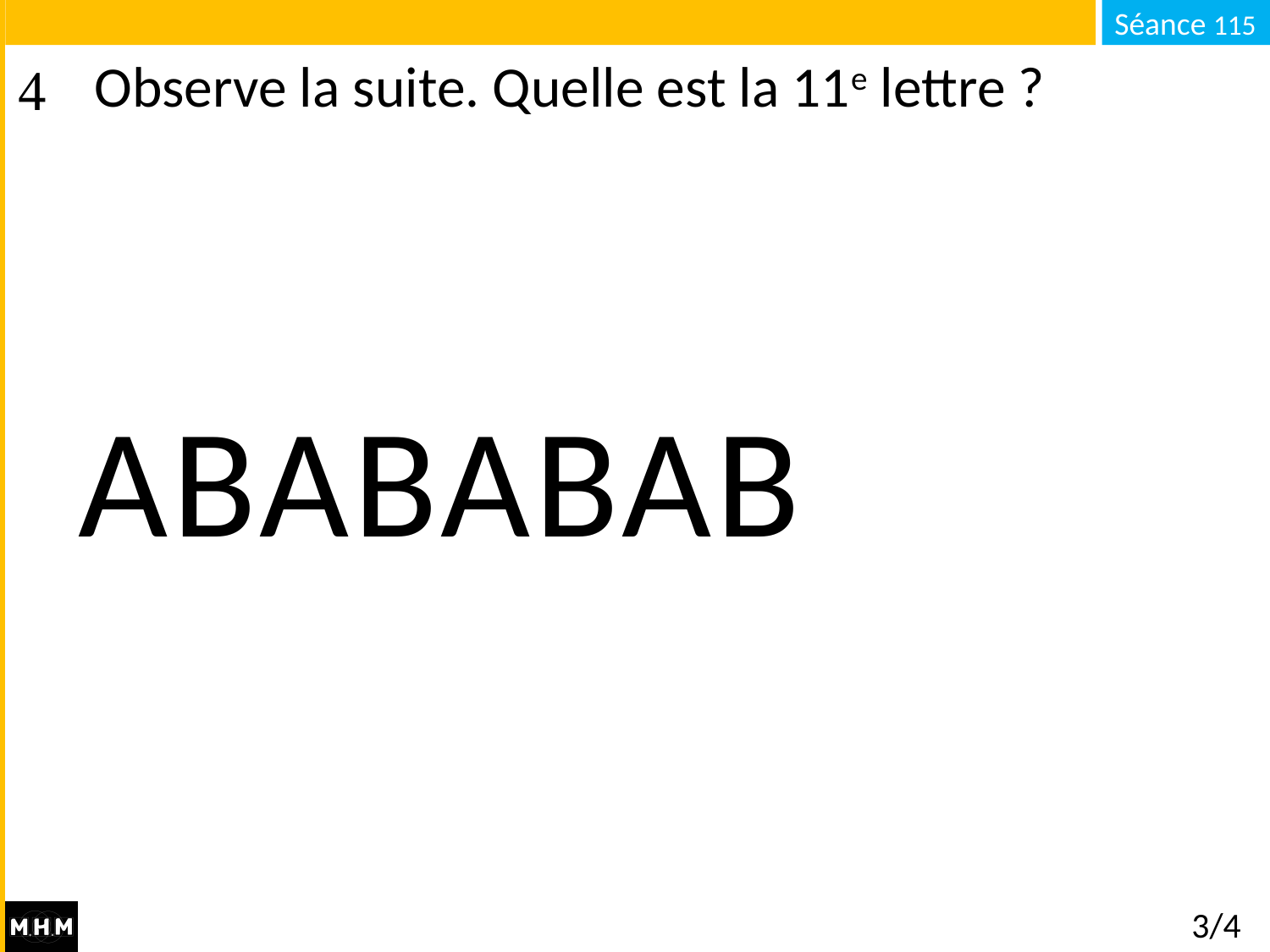

# Observe la suite. Quelle est la 11e lettre ?
ABABABAB
3/4